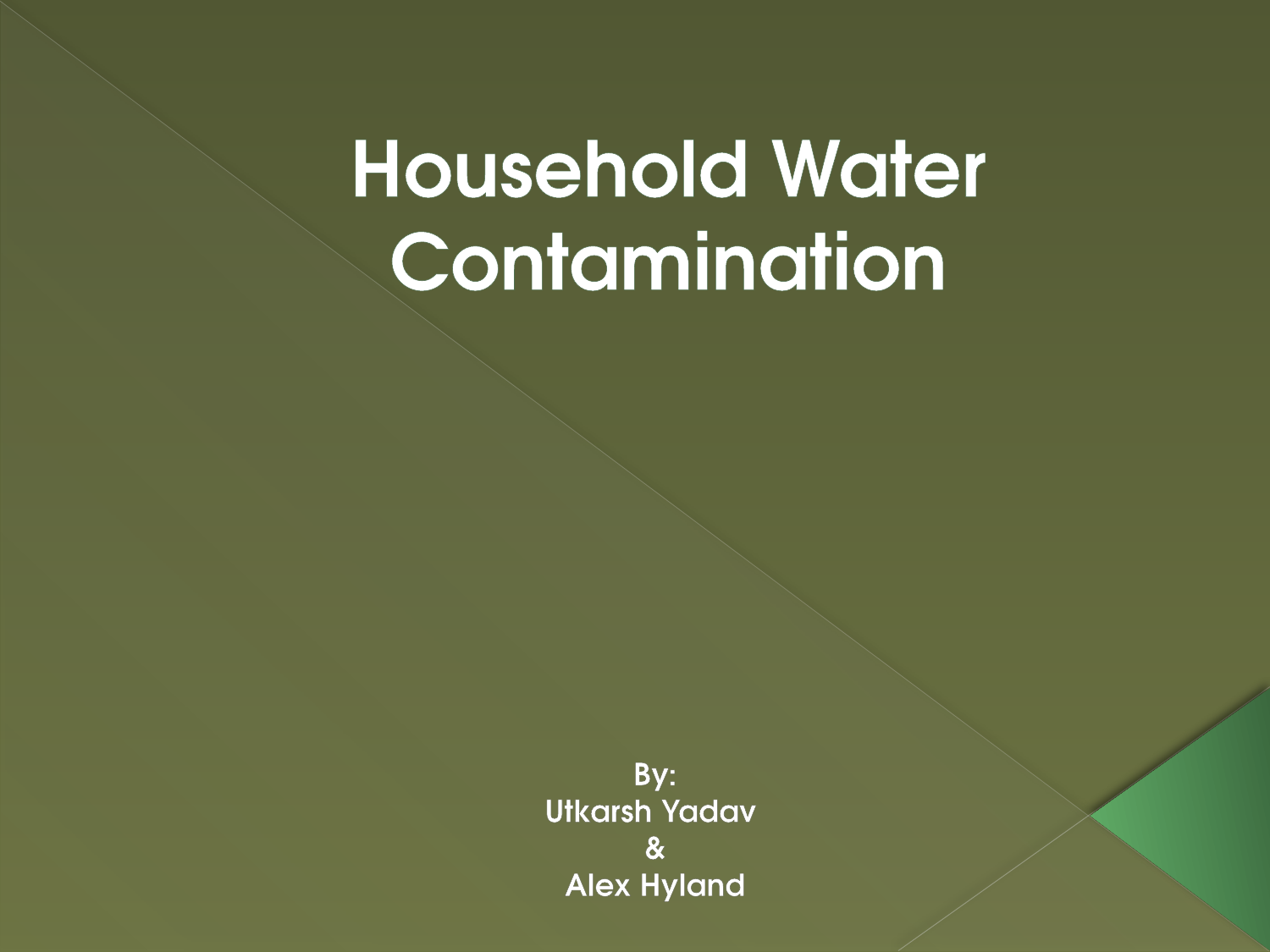

# Household Water Contamination

By:
Utkarsh Yadav
&
Alex Hyland